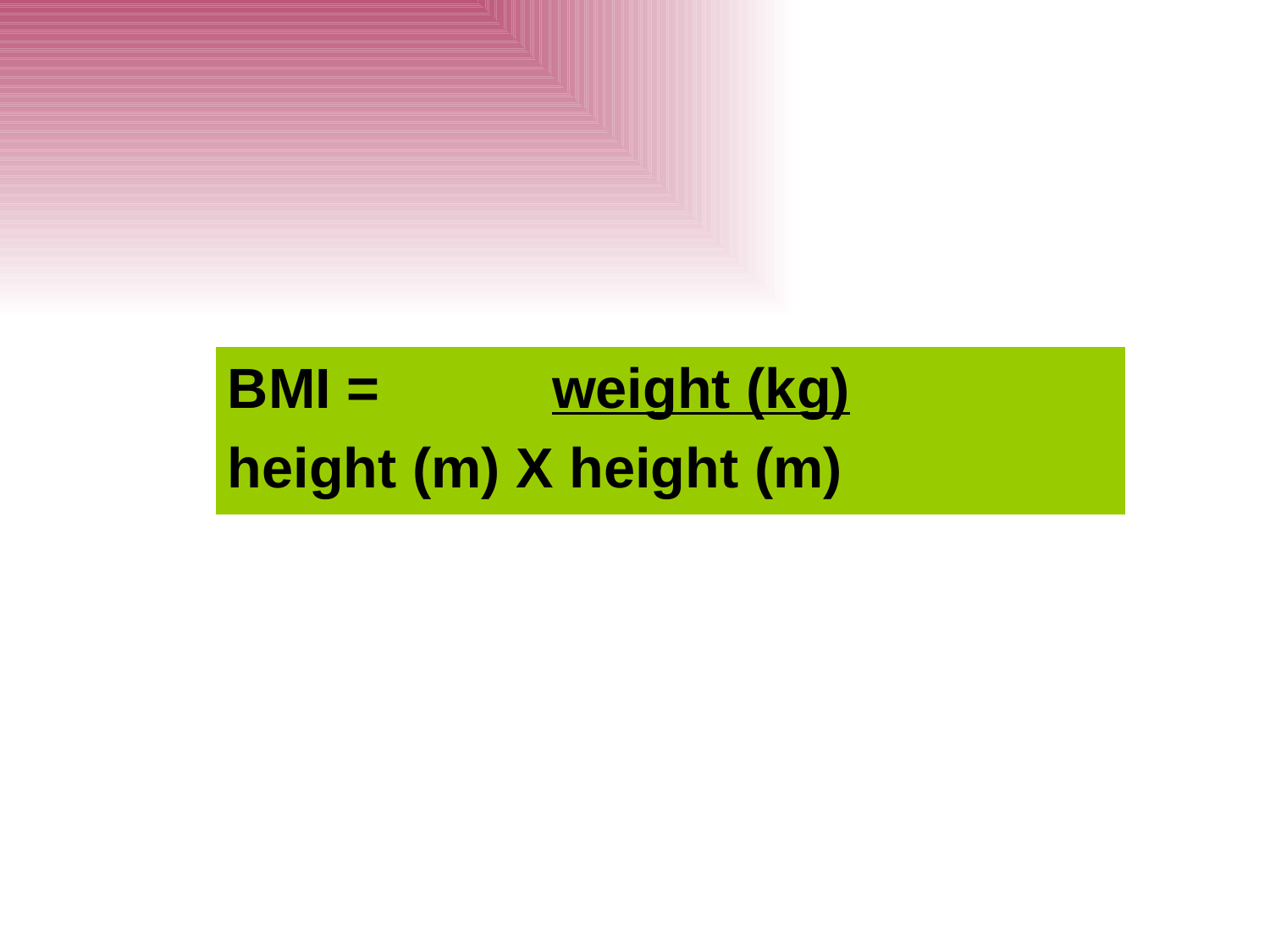

BMI =           weight (kg)
              height (m) X height (m)